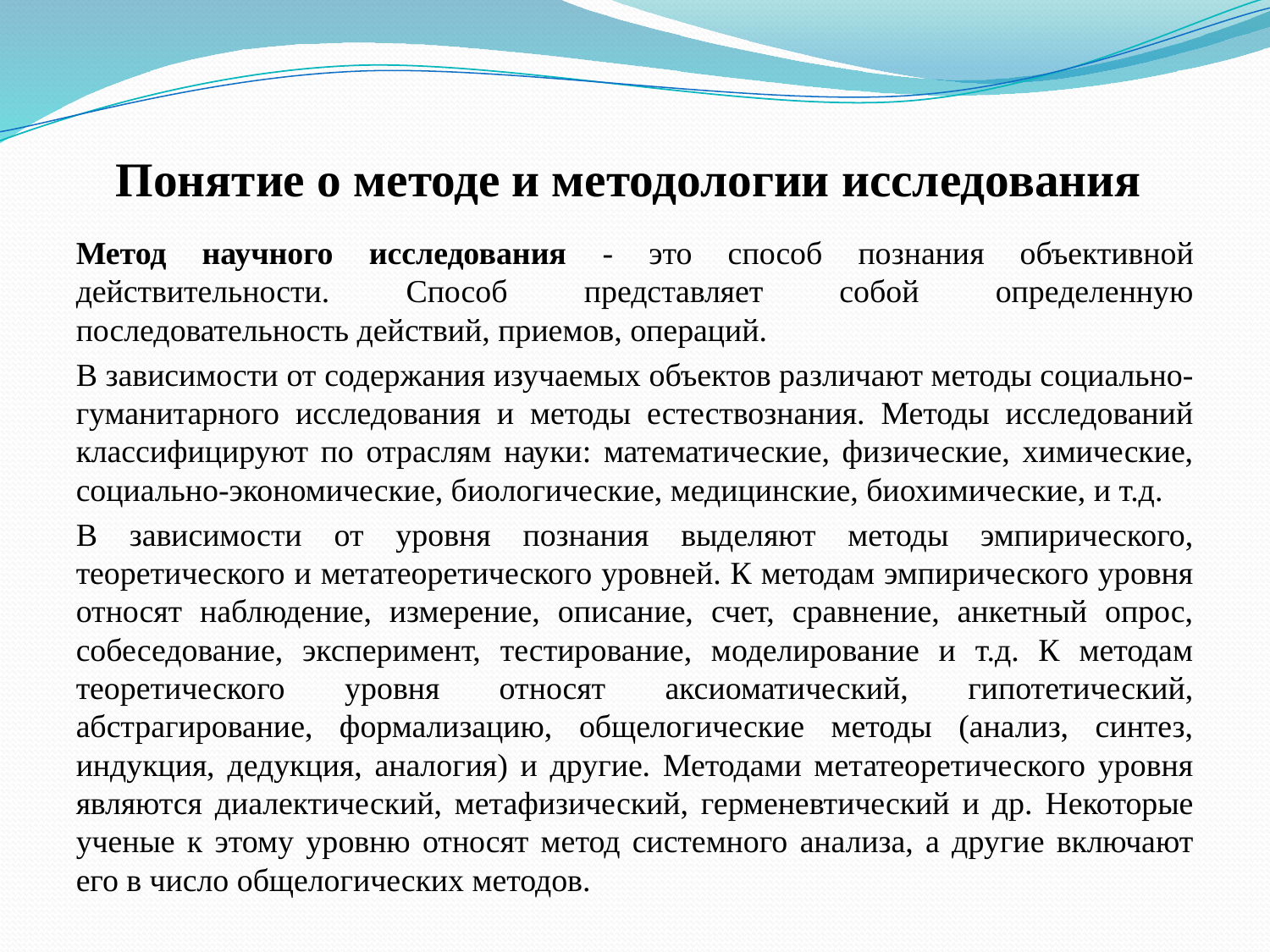

# Понятие о методе и методологии исследования
Метод научного исследования - это способ познания объективной действительности. Способ представляет собой определенную последовательность действий, приемов, операций.
В зависимости от содержания изучаемых объектов различают методы социально-гуманитарного исследования и методы естествознания. Методы исследований классифицируют по отраслям науки: математические, физические, химические, социально-экономические, биологические, медицинские, биохимические, и т.д.
В зависимости от уровня познания выделяют методы эмпирического, теоретического и метатеоретического уровней. К методам эмпирического уровня относят наблюдение, измерение, описание, счет, сравнение, анкетный опрос, собеседование, эксперимент, тестирование, моделирование и т.д. К методам теоретического уровня относят аксиоматический, гипотетический, абстрагирование, формализацию, общелогические методы (анализ, синтез, индукция, дедукция, аналогия) и другие. Методами метатеоретического уровня являются диалектический, метафизический, герменевтический и др. Некоторые ученые к этому уровню относят метод системного анализа, а другие включают его в число общелогических методов.